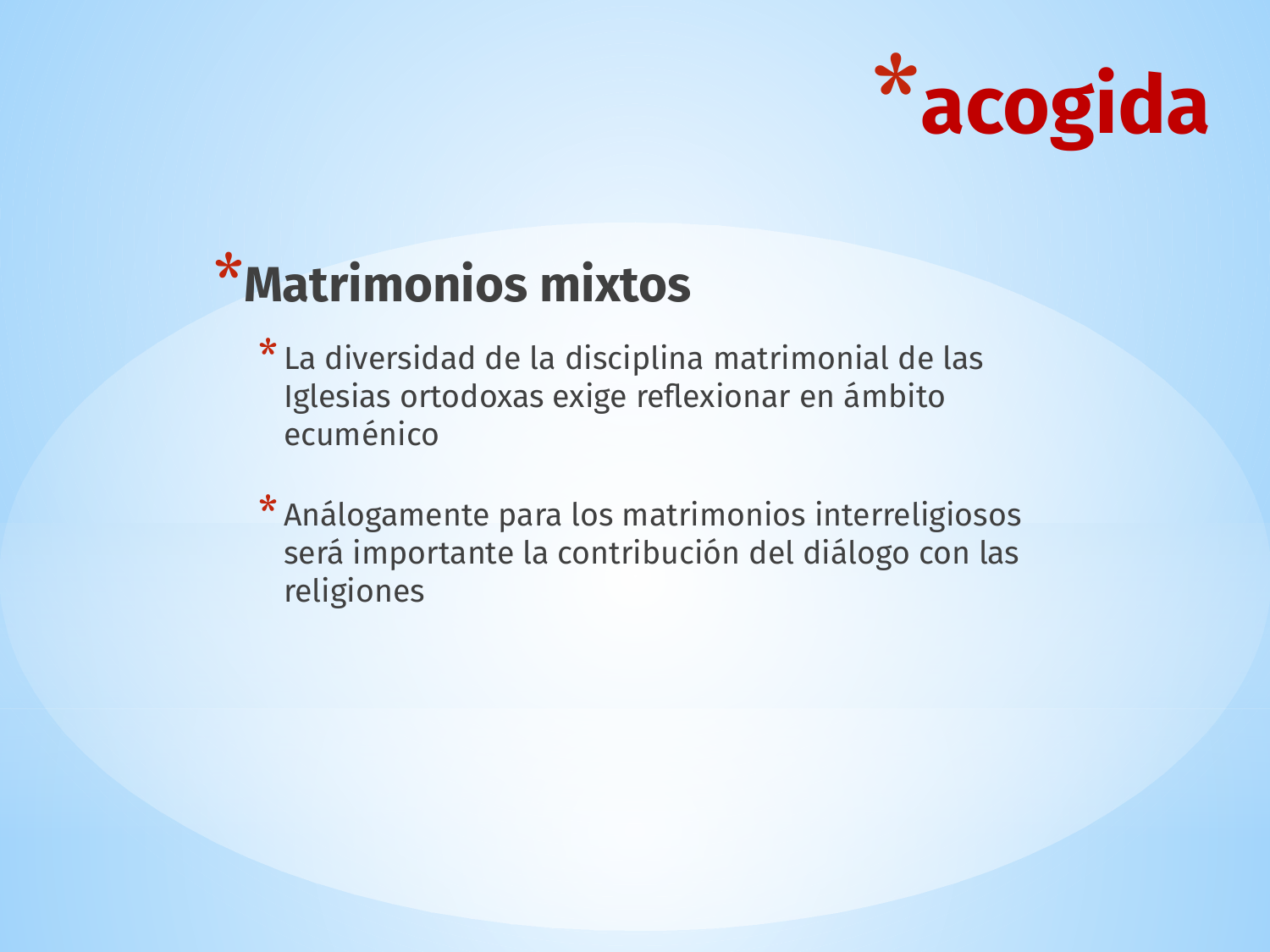

# acogida
Matrimonios mixtos
La diversidad de la disciplina matrimonial de las Iglesias ortodoxas exige reflexionar en ámbito ecuménico
Análogamente para los matrimonios interreligiosos será importante la contribución del diálogo con las religiones